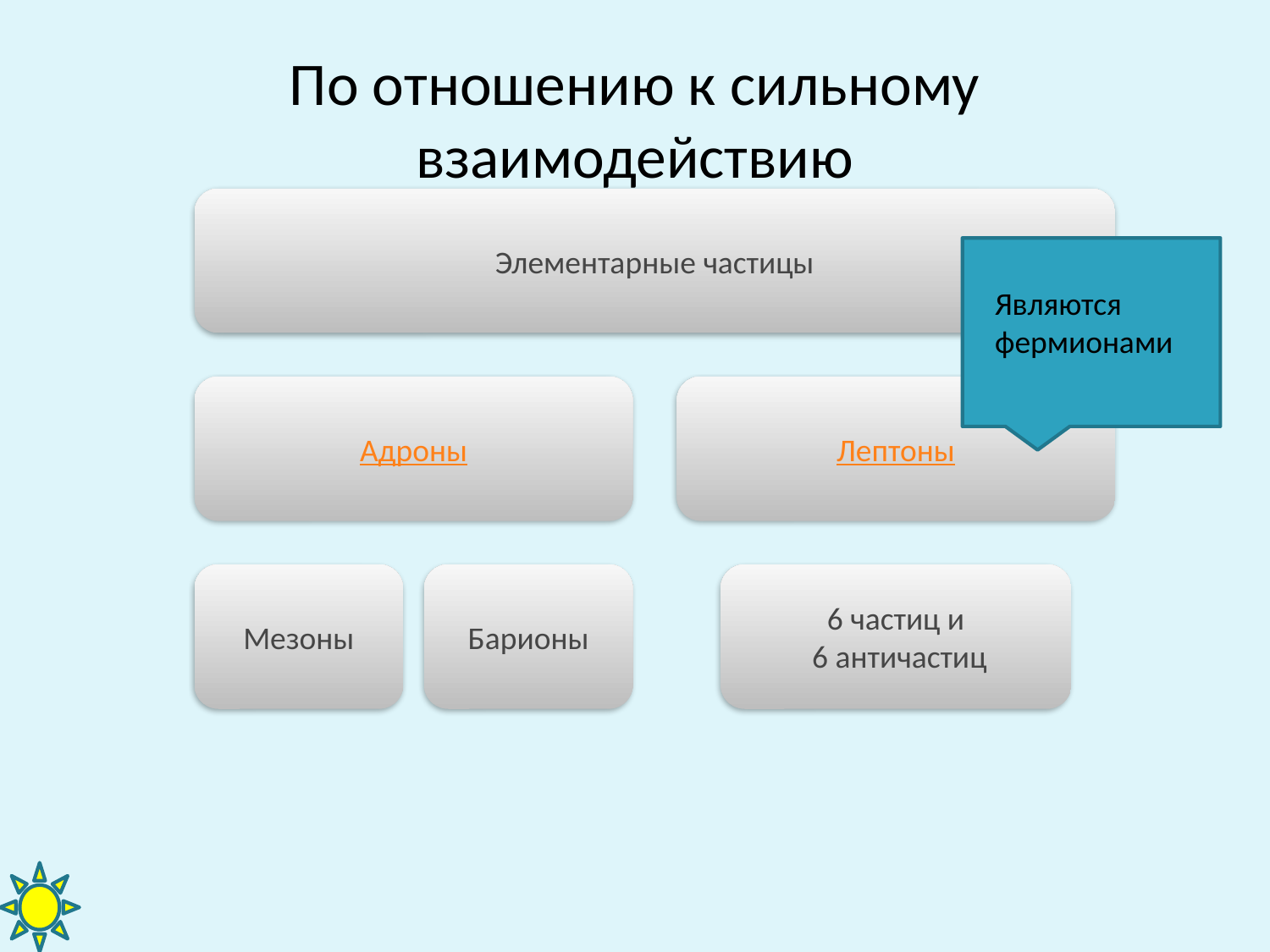

# По отношению к сильному взаимодействию
Элементарные частицы
Адроны
Мезоны
Барионы
Лептоны
6 частиц и
 6 античастиц

Являются фермионами